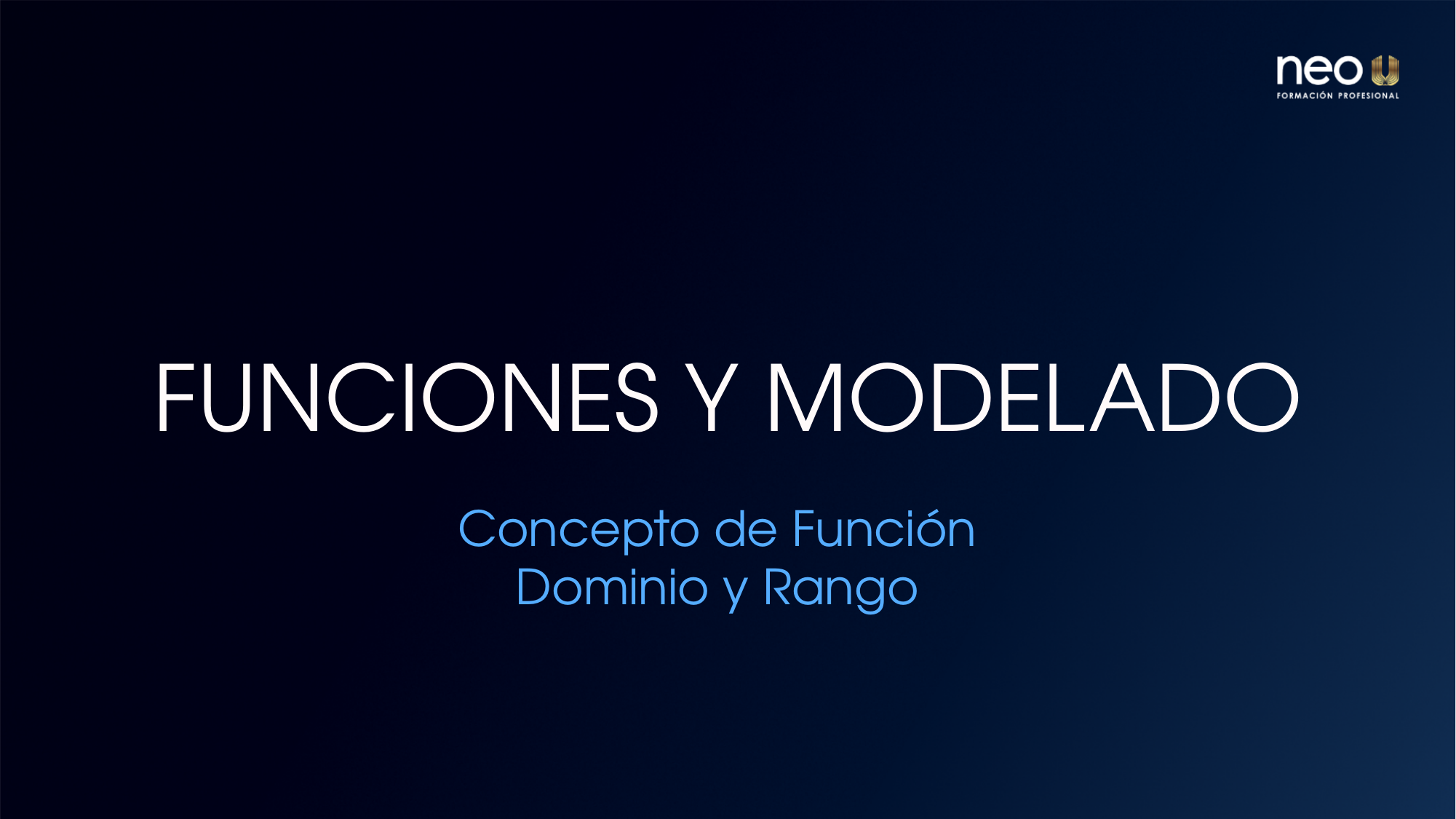

#
FUNCIONES Y MODELADO
Concepto de Función Dominio y Rango